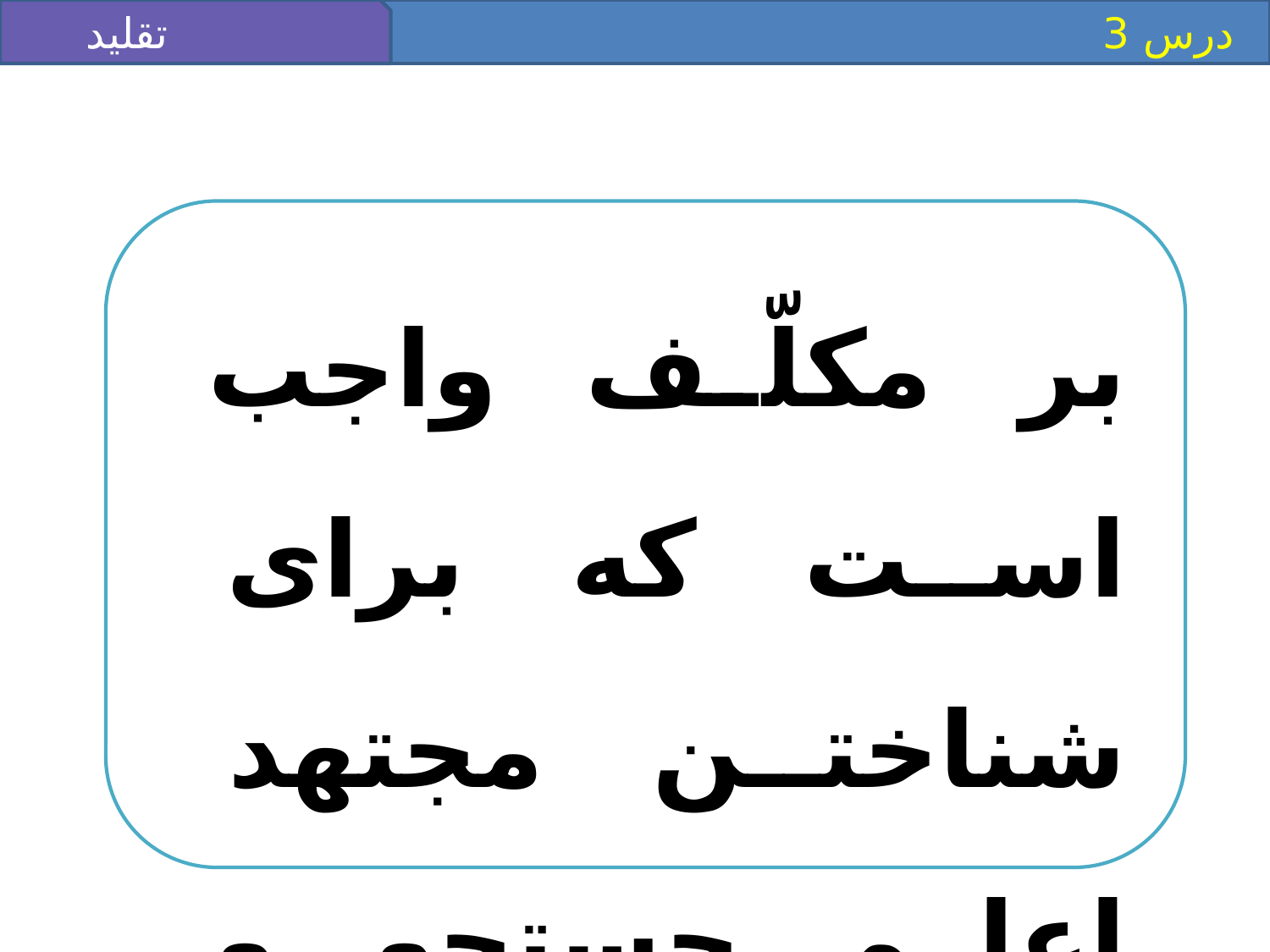

تقليد
 درس 3

بر مكلّف واجب است كه براى شناختن مجتهد اعلم جستجو و تفحّص كند.